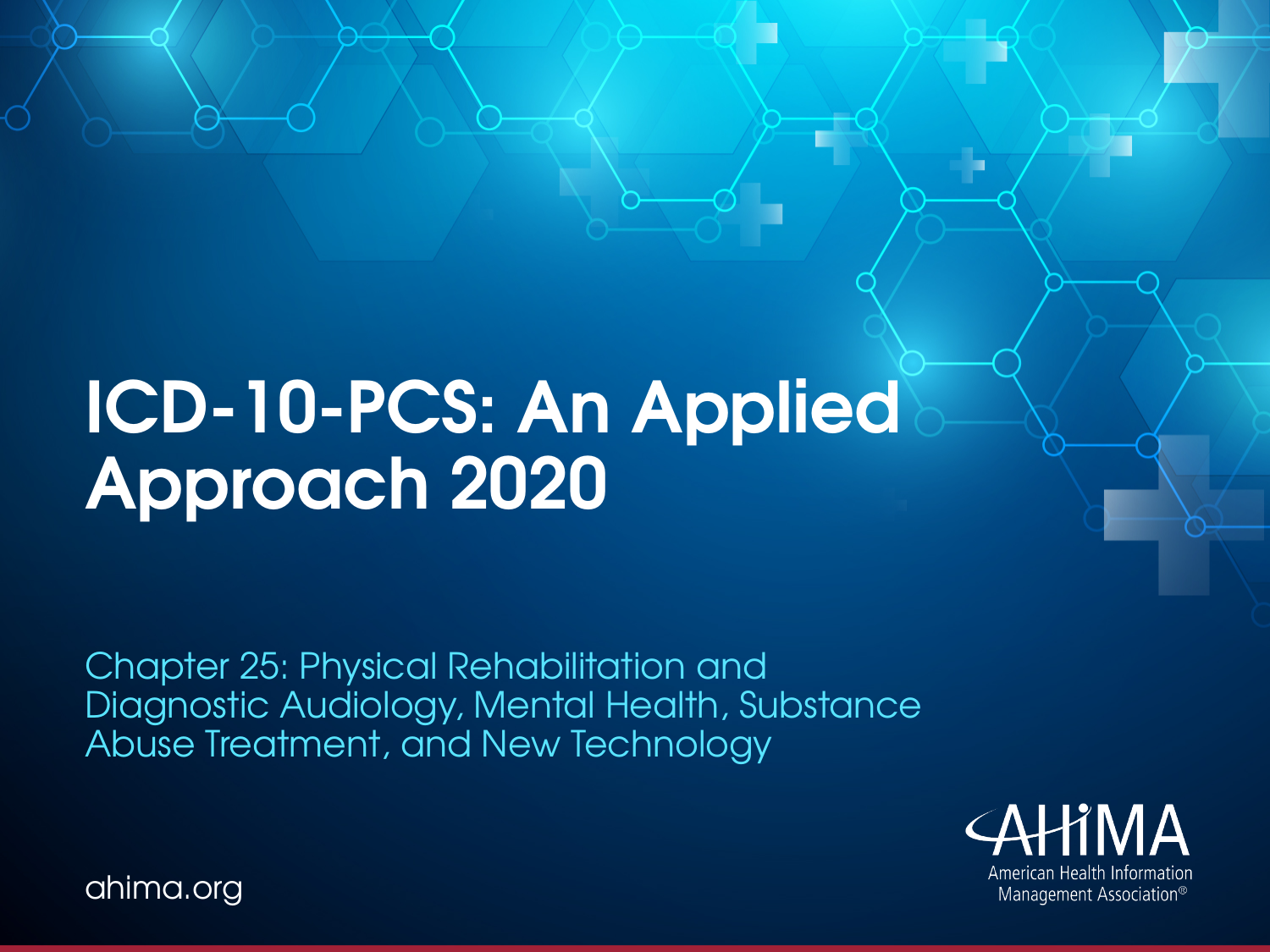

# ICD-10-PCS: An Applied Approach 2020
Chapter 25: Physical Rehabilitation and Diagnostic Audiology, Mental Health, Substance Abuse Treatment, and New Technology